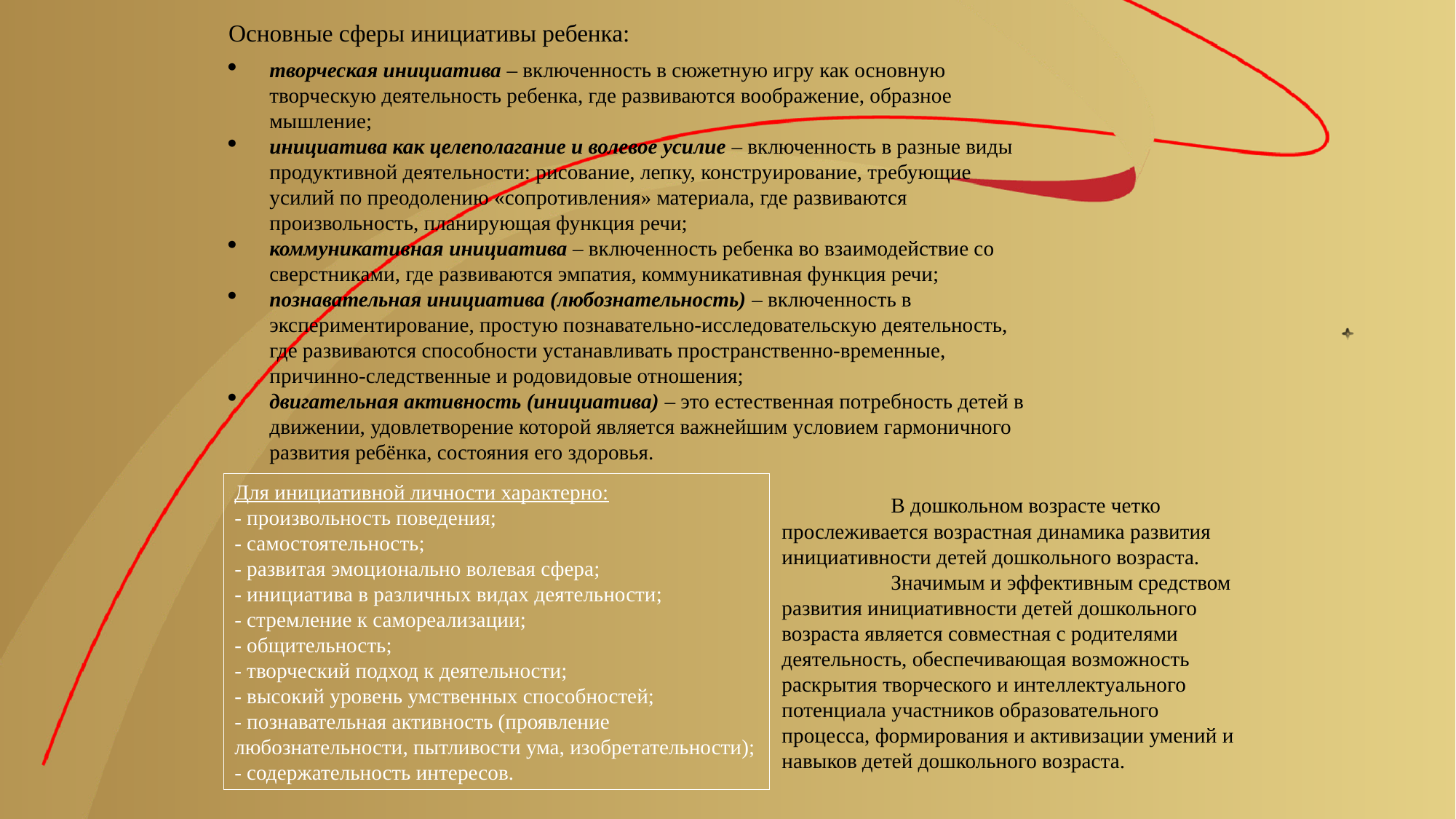

Основные сферы инициативы ребенка:
творческая инициатива – включенность в сюжетную игру как основную творческую деятельность ребенка, где развиваются воображение, образное мышление;
инициатива как целеполагание и волевое усилие – включенность в разные виды продуктивной деятельности: рисование, лепку, конструирование, требующие усилий по преодолению «сопротивления» материала, где развиваются произвольность, планирующая функция речи;
коммуникативная инициатива – включенность ребенка во взаимодействие со сверстниками, где развиваются эмпатия, коммуникативная функция речи;
познавательная инициатива (любознательность) – включенность в экспериментирование, простую познавательно-исследовательскую деятельность, где развиваются способности устанавливать пространственно-временные, причинно-следственные и родовидовые отношения;
двигательная активность (инициатива) – это естественная потребность детей в движении, удовлетворение которой является важнейшим условием гармоничного развития ребёнка, состояния его здоровья.

Для инициативной личности характерно:
- произвольность поведения;
- самостоятельность;
- развитая эмоционально волевая сфера;
- инициатива в различных видах деятельности;
- стремление к самореализации;
- общительность;
- творческий подход к деятельности;
- высокий уровень умственных способностей;
- познавательная активность (проявление любознательности, пытливости ума, изобретательности);
- содержательность интересов.
	В дошкольном возрасте четко прослеживается возрастная динамика развития инициативности детей дошкольного возраста.
	Значимым и эффективным средством развития инициативности детей дошкольного возраста является совместная с родителями деятельность, обеспечивающая возможность раскрытия творческого и интеллектуального потенциала участников образовательного процесса, формирования и активизации умений и навыков детей дошкольного возраста.